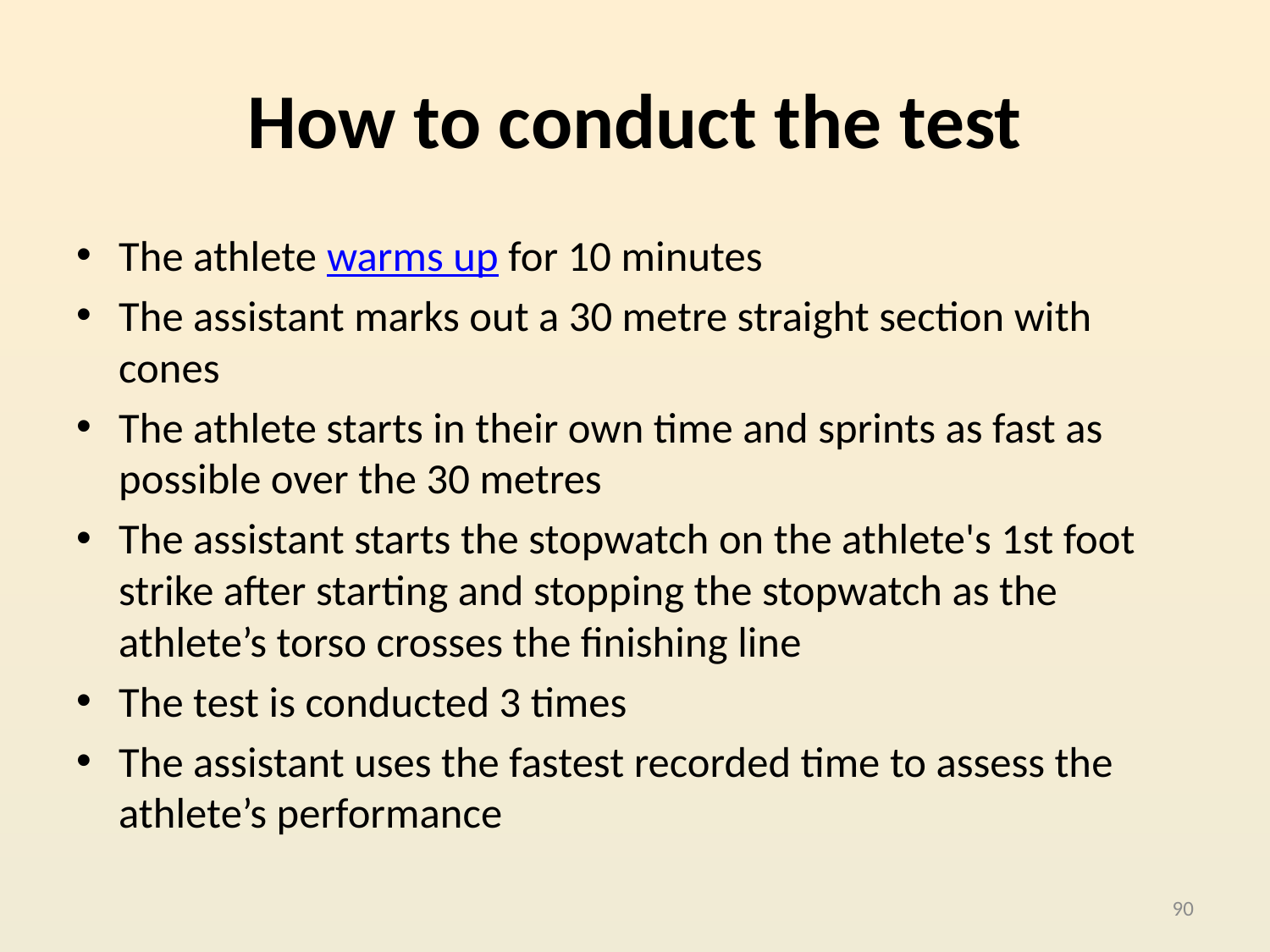

# How to conduct the test
The athlete warms up for 10 minutes
The assistant marks out a 30 metre straight section with cones
The athlete starts in their own time and sprints as fast as possible over the 30 metres
The assistant starts the stopwatch on the athlete's 1st foot strike after starting and stopping the stopwatch as the athlete’s torso crosses the finishing line
The test is conducted 3 times
The assistant uses the fastest recorded time to assess the athlete’s performance

90